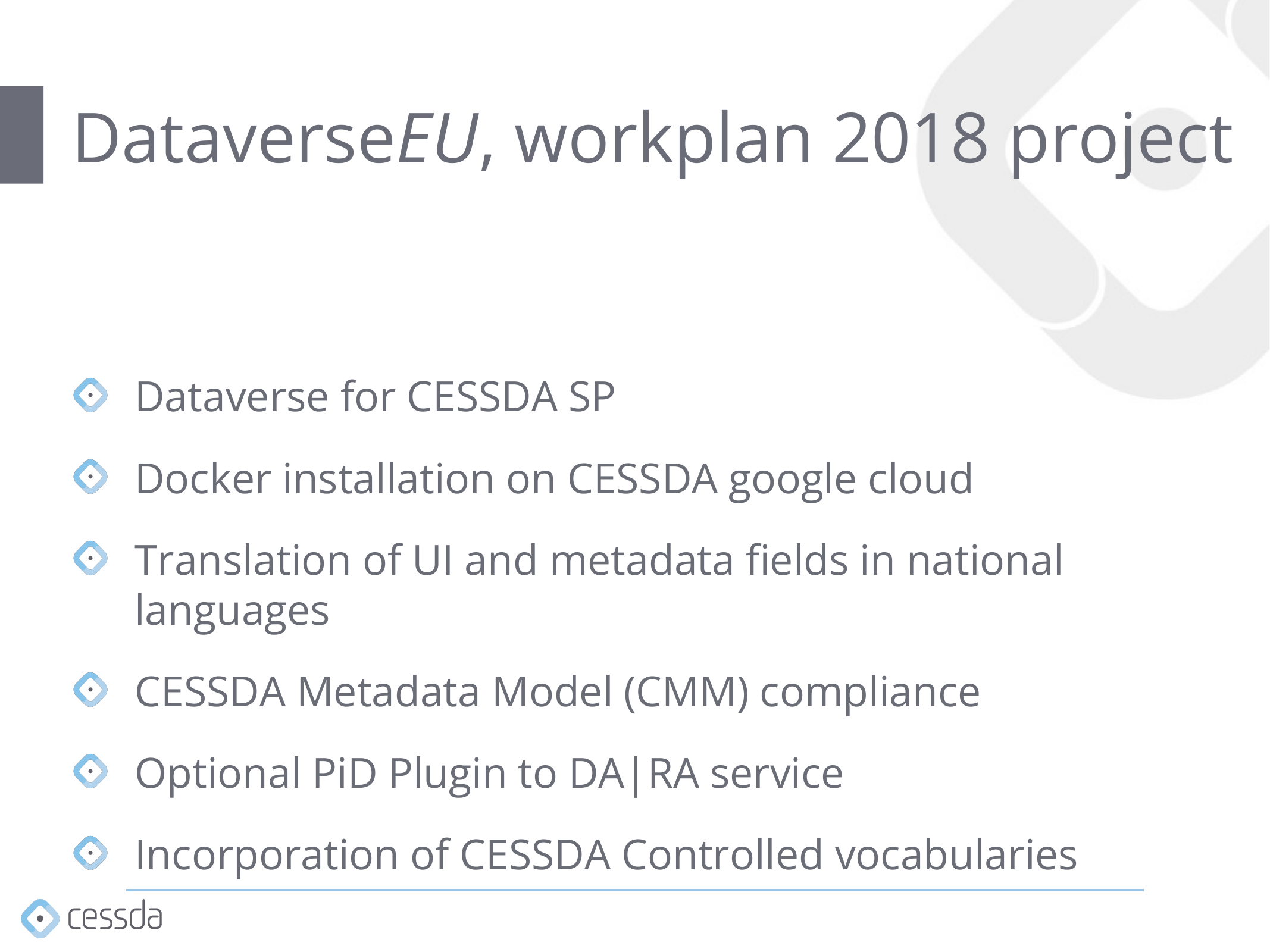

# DataverseEU, workplan 2018 project

Dataverse for CESSDA SP
Docker installation on CESSDA google cloud
Translation of UI and metadata fields in national languages
CESSDA Metadata Model (CMM) compliance
Optional PiD Plugin to DA|RA service
Incorporation of CESSDA Controlled vocabularies